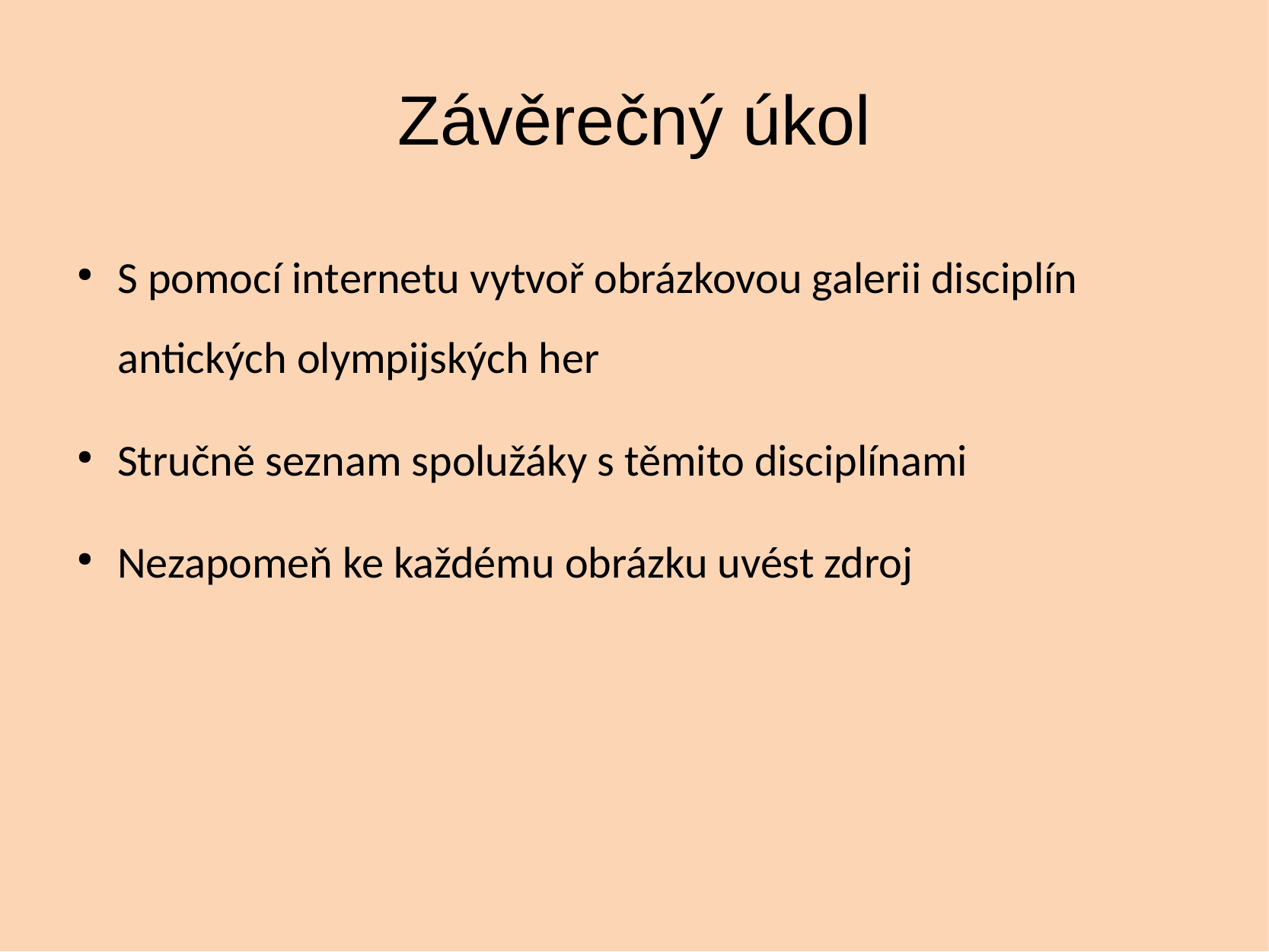

# Závěrečný úkol
S pomocí internetu vytvoř obrázkovou galerii disciplín antických olympijských her
Stručně seznam spolužáky s těmito disciplínami
Nezapomeň ke každému obrázku uvést zdroj